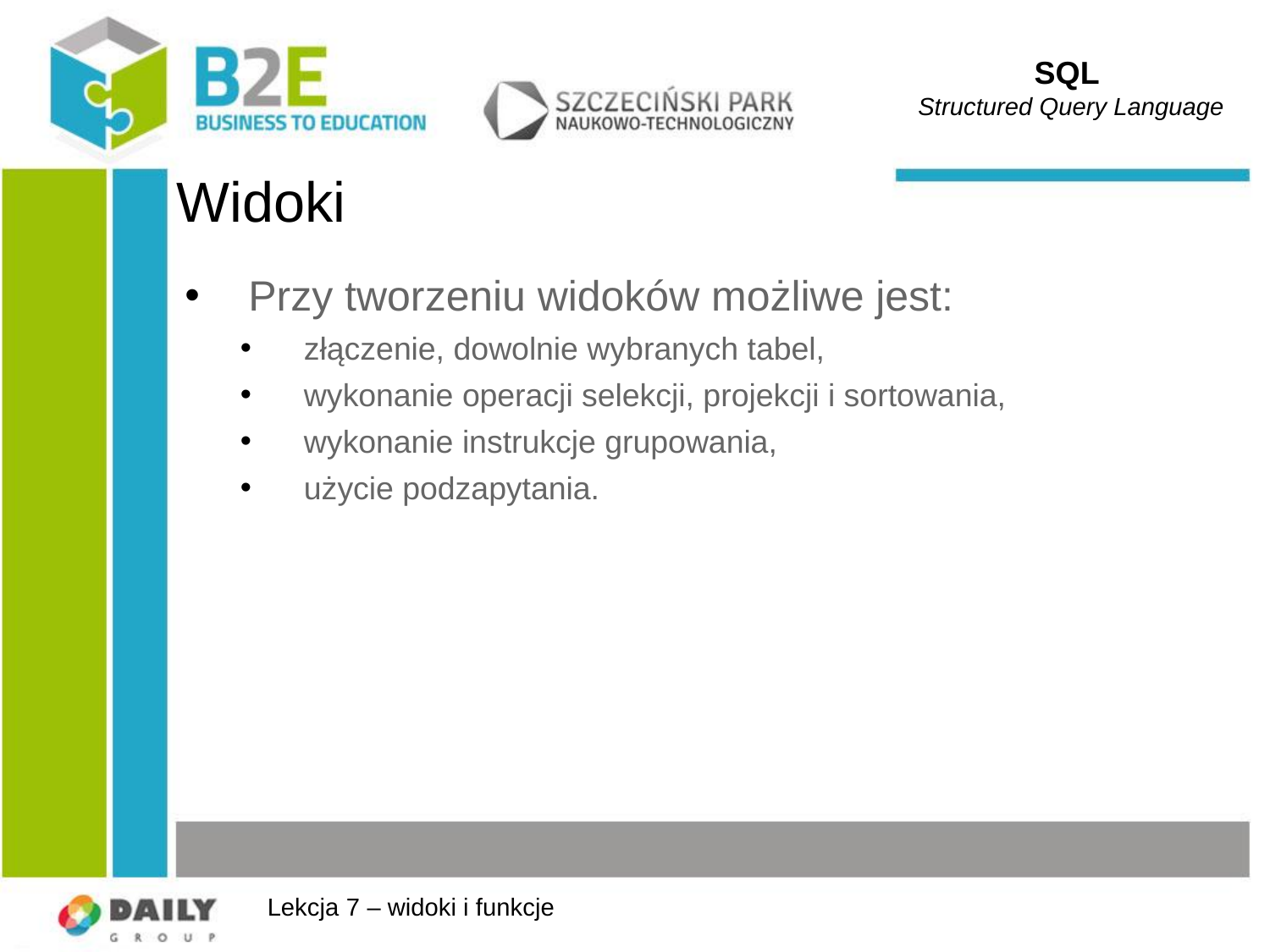

SQL
Structured Query Language
# Widoki
Przy tworzeniu widoków możliwe jest:
złączenie, dowolnie wybranych tabel,
wykonanie operacji selekcji, projekcji i sortowania,
wykonanie instrukcje grupowania,
użycie podzapytania.
Lekcja 7 – widoki i funkcje